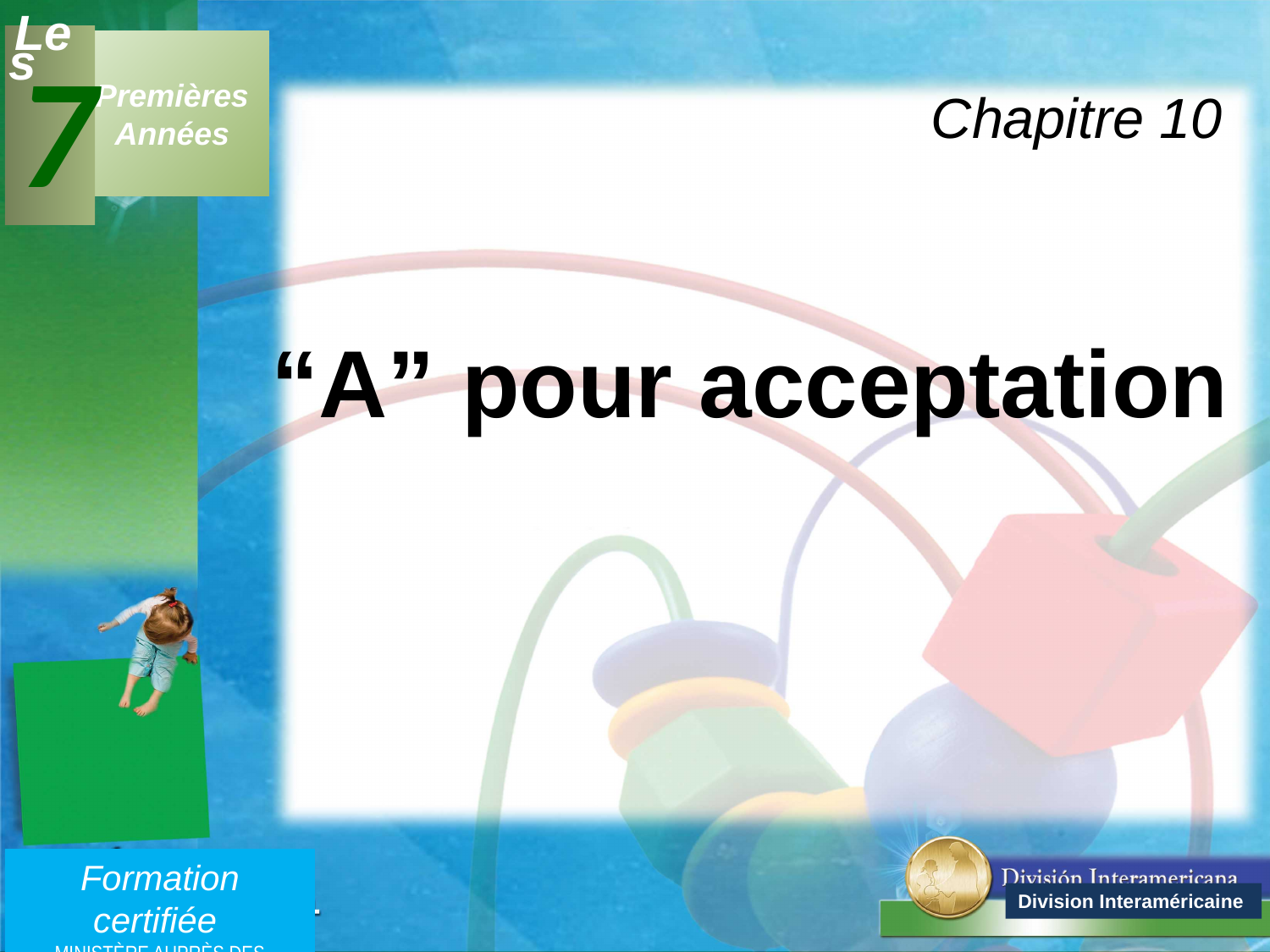

Les
7
Premières
Années
Chapitre 10
“A” pour acceptation
Formation certifiée
MINISTÈRE AUPRÈS DES ENFANTS
Division Interaméricaine